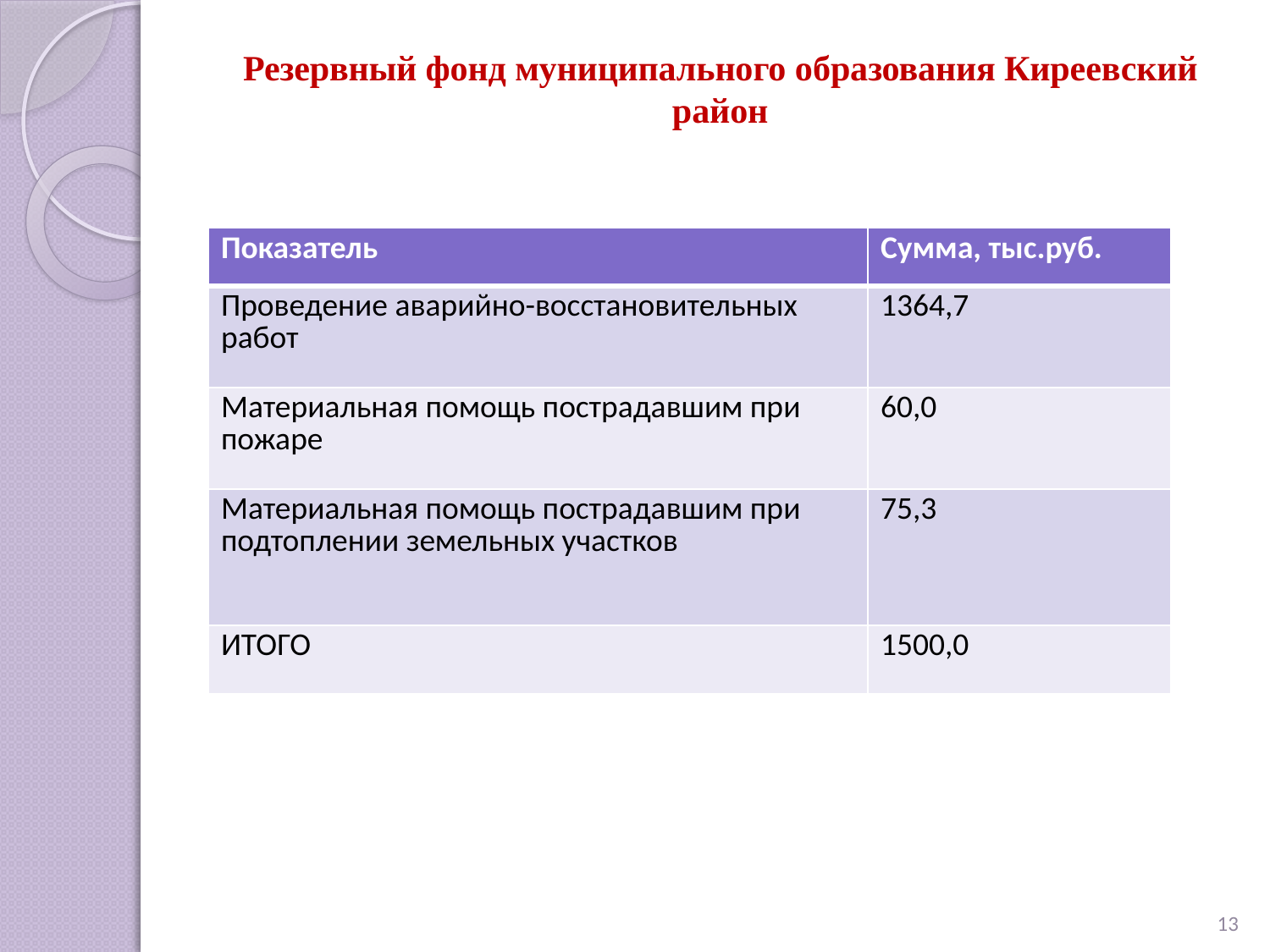

# Резервный фонд муниципального образования Киреевский район
| Показатель | Сумма, тыс.руб. |
| --- | --- |
| Проведение аварийно-восстановительных работ | 1364,7 |
| Материальная помощь пострадавшим при пожаре | 60,0 |
| Материальная помощь пострадавшим при подтоплении земельных участков | 75,3 |
| ИТОГО | 1500,0 |
13